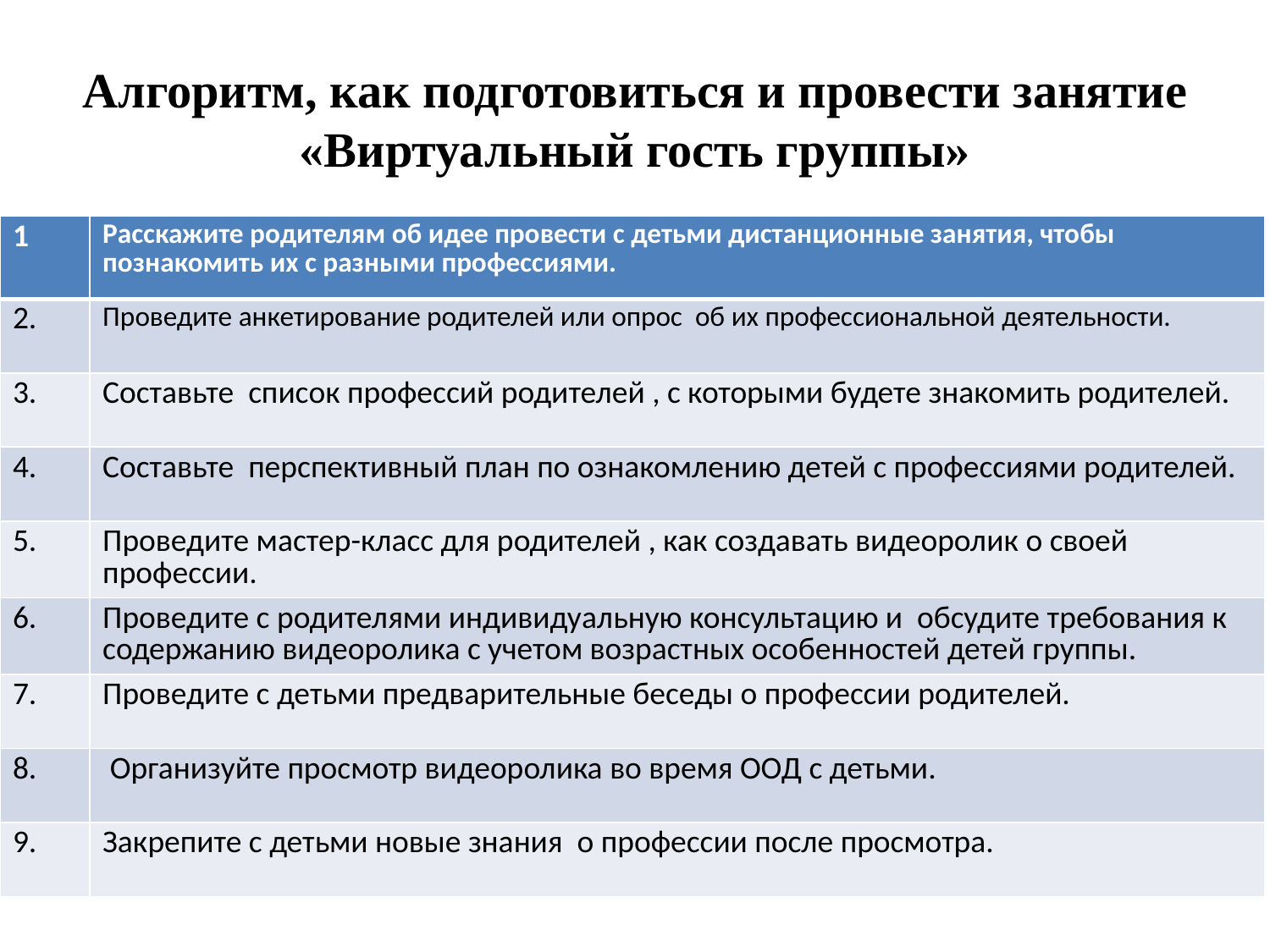

# Алгоритм, как подготовиться и провести занятие «Виртуальный гость группы»
| 1 | Расскажите родителям об идее провести с детьми дистанционные занятия, чтобы познакомить их с разными профессиями. |
| --- | --- |
| 2. | Проведите анкетирование родителей или опрос об их профессиональной деятельности. |
| 3. | Составьте список профессий родителей , с которыми будете знакомить родителей. |
| 4. | Составьте перспективный план по ознакомлению детей с профессиями родителей. |
| 5. | Проведите мастер-класс для родителей , как создавать видеоролик о своей профессии. |
| 6. | Проведите с родителями индивидуальную консультацию и обсудите требования к содержанию видеоролика с учетом возрастных особенностей детей группы. |
| 7. | Проведите с детьми предварительные беседы о профессии родителей. |
| 8. | Организуйте просмотр видеоролика во время ООД с детьми. |
| 9. | Закрепите с детьми новые знания о профессии после просмотра. |